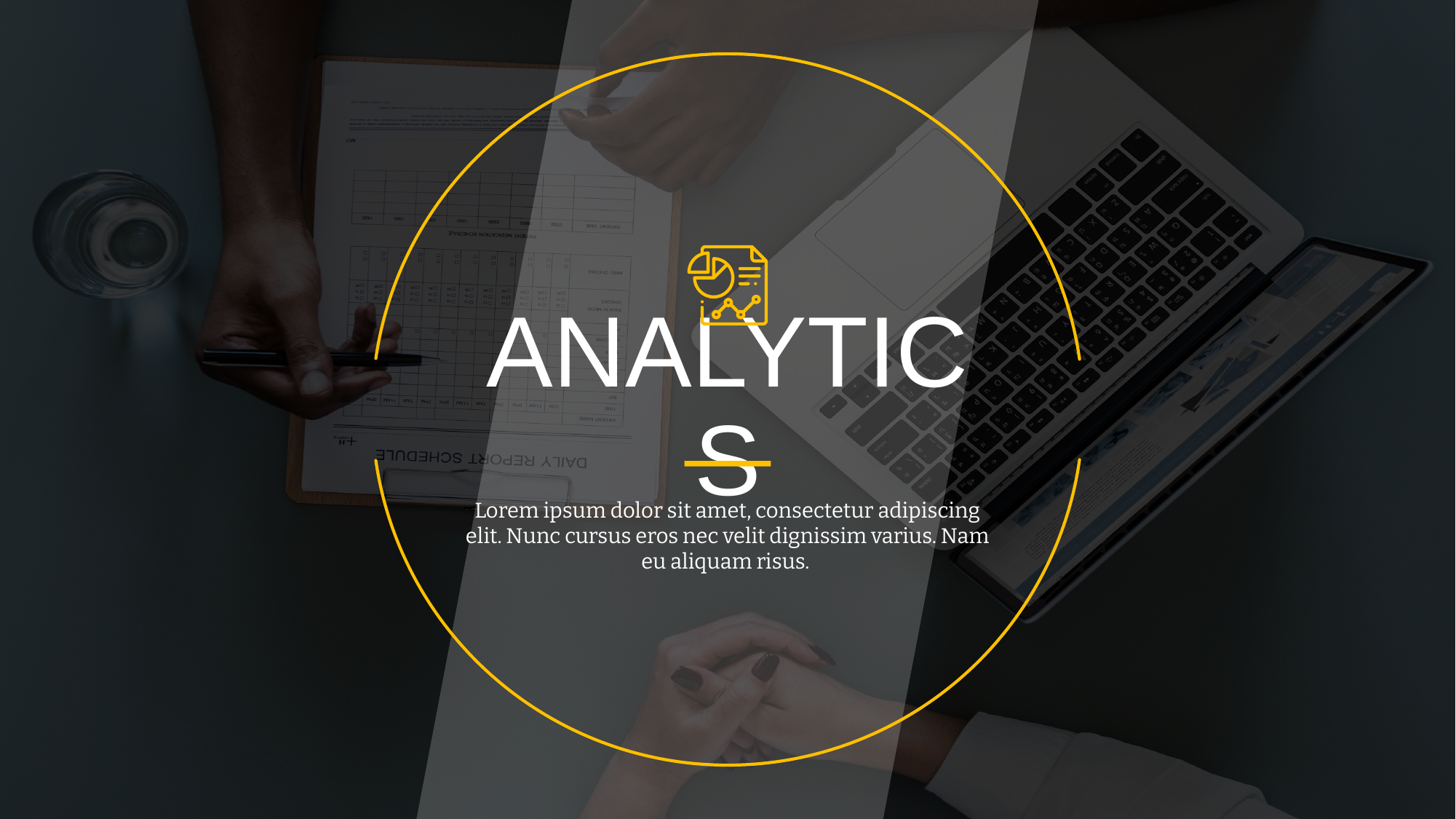

ANALYTICS

Lorem ipsum dolor sit amet, consectetur adipiscing elit. Nunc cursus eros nec velit dignissim varius. Nam eu aliquam risus.